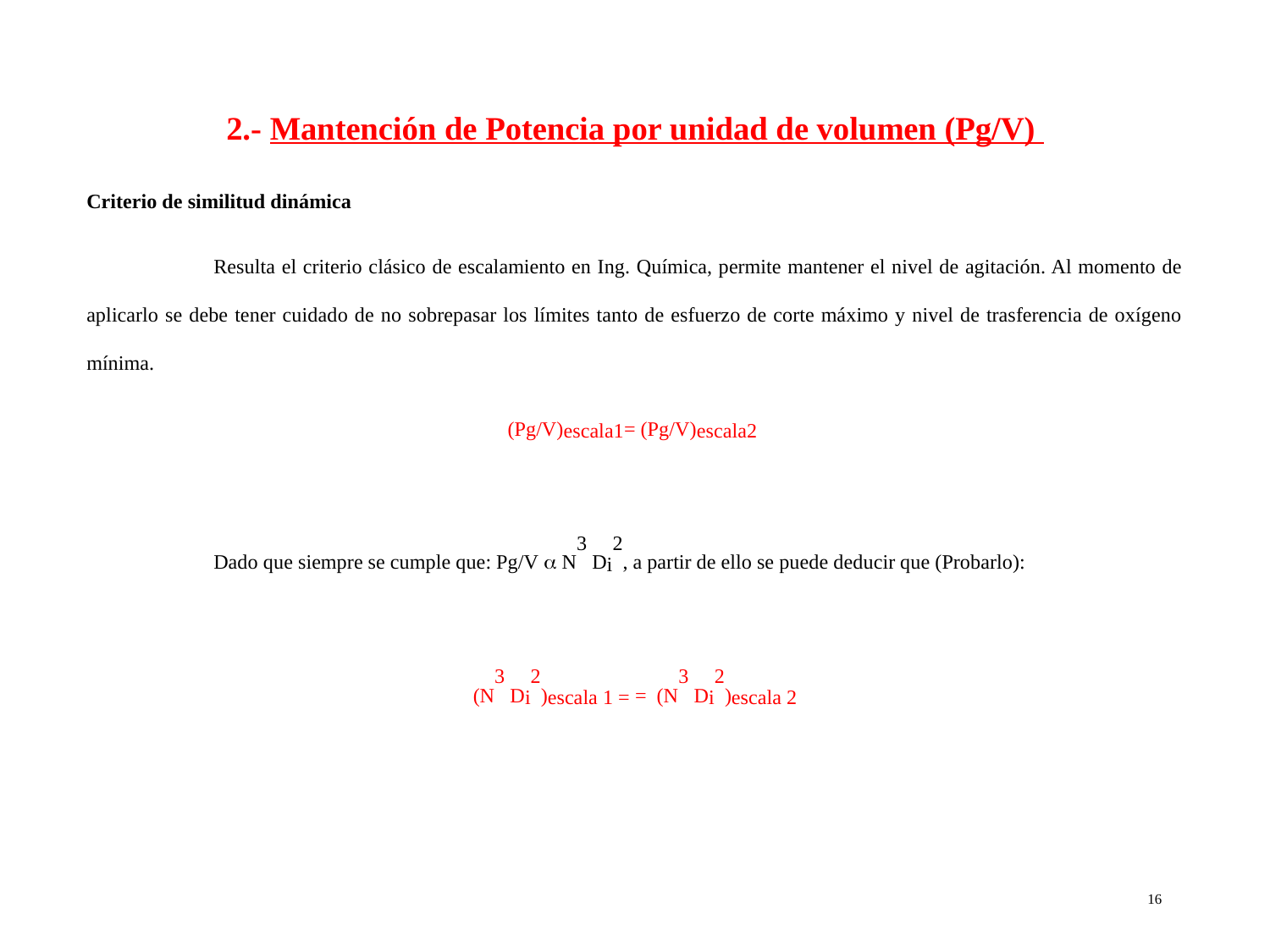

2.- Mantención de Potencia por unidad de volumen (Pg/V)
Criterio de similitud dinámica
 	Resulta el criterio clásico de escalamiento en Ing. Química, permite mantener el nivel de agitación. Al momento de aplicarlo se debe tener cuidado de no sobrepasar los límites tanto de esfuerzo de corte máximo y nivel de trasferencia de oxígeno mínima.
(Pg/V)escala1= (Pg/V)escala2

	Dado que siempre se cumple que: Pg/V α N3 Di2, a partir de ello se puede deducir que (Probarlo):

(N3 Di2)escala 1 = =  (N3 Di2)escala 2

16